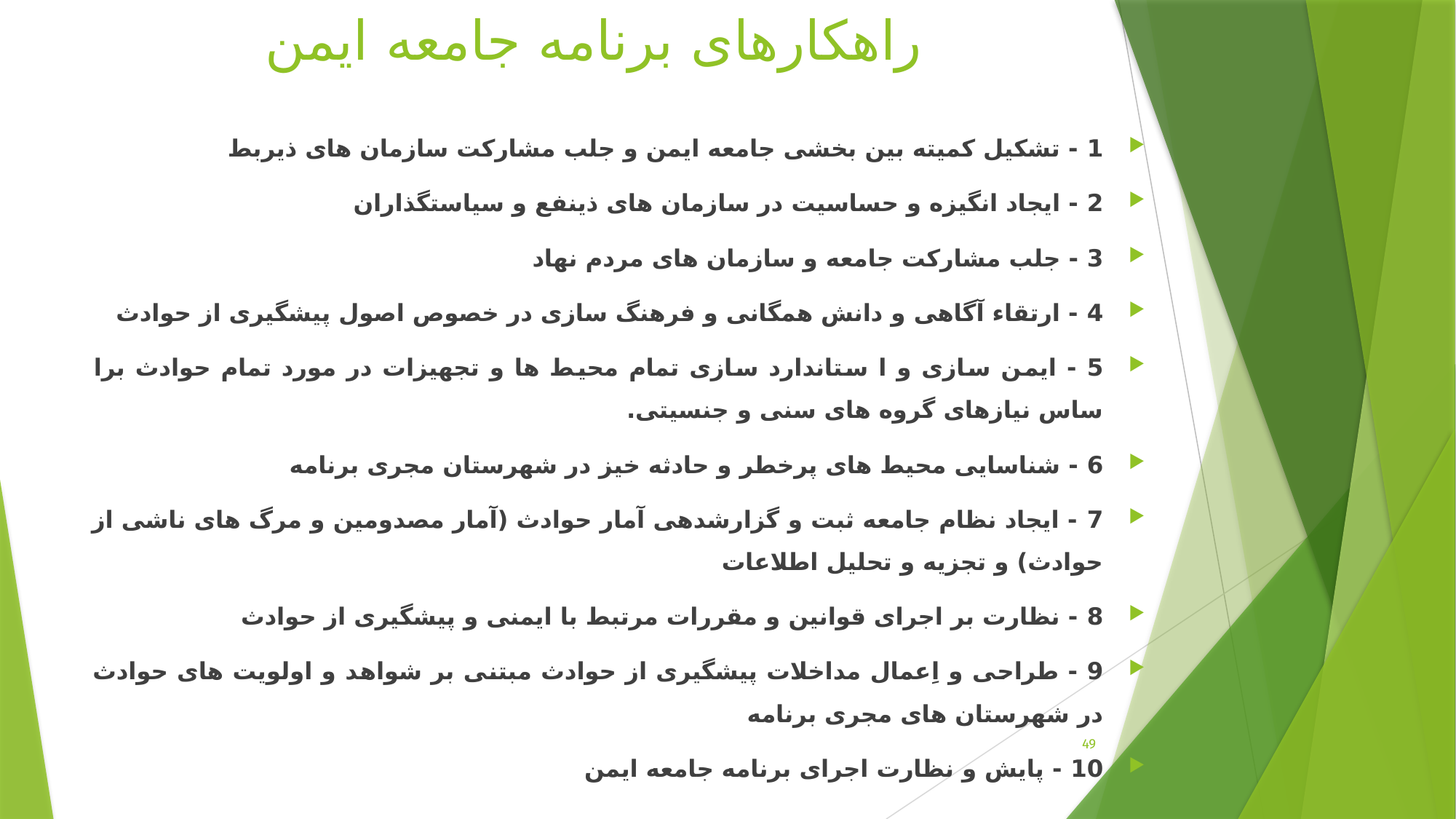

# راهکارهای برنامه جامعه ایمن
1 - تشکیل کمیته بین بخشی جامعه ایمن و جلب مشارکت سازمان های ذیربط
2 - ایجاد انگیزه و حساسیت در سازمان های ذینفع و سیاستگذاران
3 - جلب مشارکت جامعه و سازمان های مردم نهاد
4 - ارتقاء آگاهی و دانش همگانی و فرهنگ سازی در خصوص اصول پیشگیری از حوادث
5 - ایمن سازی و ا ستاندارد سازی تمام محیط ها و تجهیزات در مورد تمام حوادث برا ساس نیازهای گروه های سنی و جنسیتی.
6 - شناسایی محیط های پرخطر و حادثه خیز در شهرستان مجری برنامه
7 - ایجاد نظام جامعه ثبت و گزارشدهی آمار حوادث (آمار مصدومین و مرگ های ناشی از حوادث) و تجزیه و تحلیل اطلاعات
8 - نظارت بر اجرای قوانین و مقررات مرتبط با ایمنی و پیشگیری از حوادث
9 - طراحی و اِعمال مداخلات پیشگیری از حوادث مبتنی بر شواهد و اولویت های حوادث در شهرستان های مجری برنامه
10 - پایش و نظارت اجرای برنامه جامعه ایمن

49